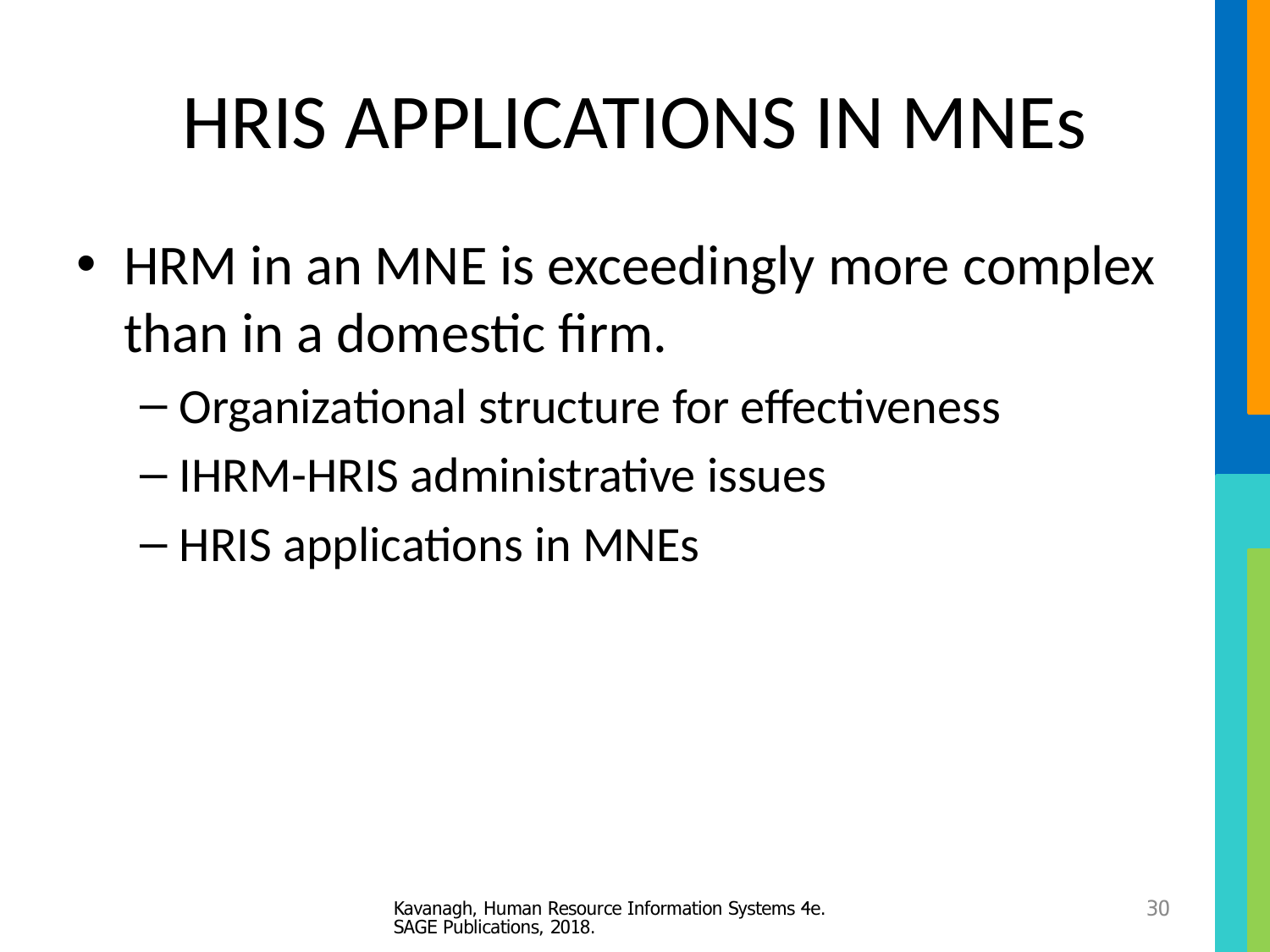

# HRIS APPLICATIONS IN MNEs
HRM in an MNE is exceedingly more complex than in a domestic firm.
Organizational structure for effectiveness
IHRM-HRIS administrative issues
HRIS applications in MNEs

Kavanagh, Human Resource Information Systems 4e. SAGE Publications, 2018.
30